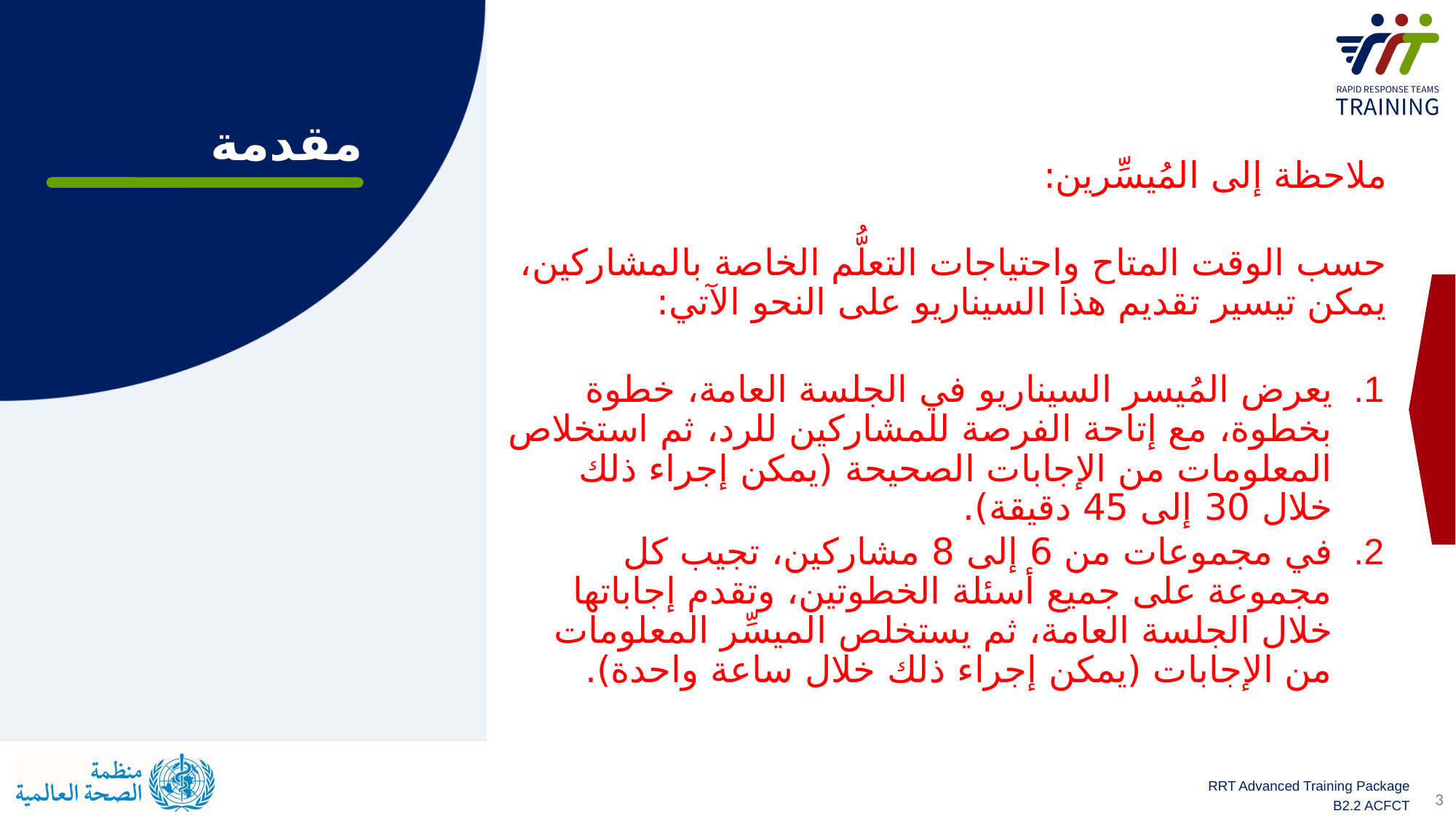

# مقدمة
ملاحظة إلى المُيسِّرين:

حسب الوقت المتاح واحتياجات التعلُّم الخاصة بالمشاركين، يمكن تيسير تقديم هذا السيناريو على النحو الآتي:

يعرض المُيسر السيناريو في الجلسة العامة، خطوة بخطوة، مع إتاحة الفرصة للمشاركين للرد، ثم استخلاص المعلومات من الإجابات الصحيحة (يمكن إجراء ذلك خلال 30 إلى 45 دقيقة).
في مجموعات من 6 إلى 8 مشاركين، تجيب كل مجموعة على جميع أسئلة الخطوتين، وتقدم إجاباتها خلال الجلسة العامة، ثم يستخلص الميسِّر المعلومات من الإجابات (يمكن إجراء ذلك خلال ساعة واحدة).